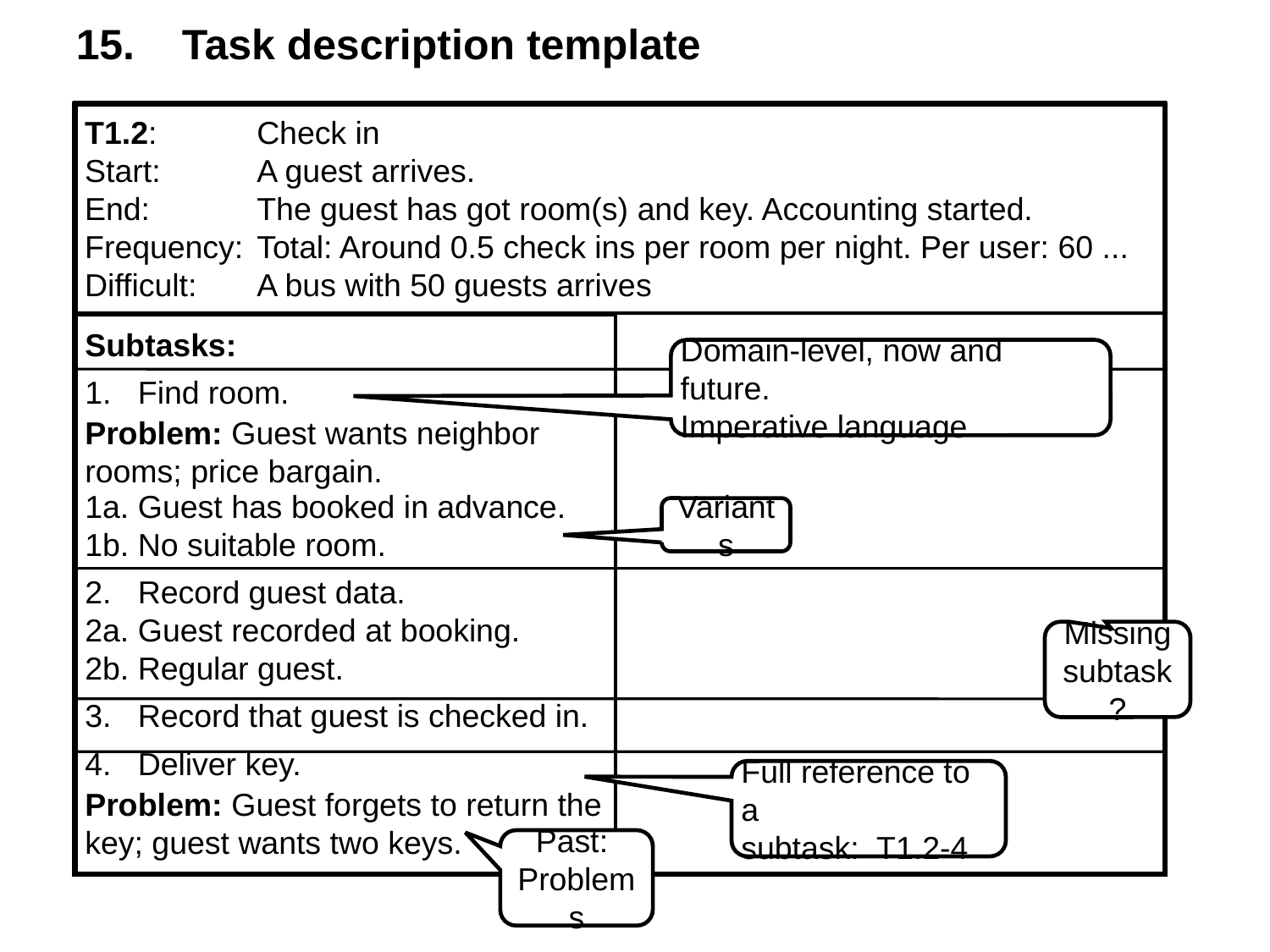

15.    Task description template
T1.2:	Check in
Start:	A guest arrives.
End:	The guest has got room(s) and key. Accounting started.
Frequency:	Total: Around 0.5 check ins per room per night. Per user: 60 ...
Difficult:	A bus with 50 guests arrives

Subtasks:
1.	Find room.

1a.	Guest has booked in advance.
1b.	No suitable room.
2.	Record guest data.
2a.	Guest recorded at booking.
2b.	Regular guest.
3.	Record that guest is checked in.
4.	Deliver key.

Problem: Guest wants neighbor rooms; price bargain.

Problem: Guest forgets to return the key; guest wants two keys.
Domain-level, now and future.
Imperative language

Variants

Missing
subtask?

Full reference to a
subtask:  T1.2-4
Past:
Problems